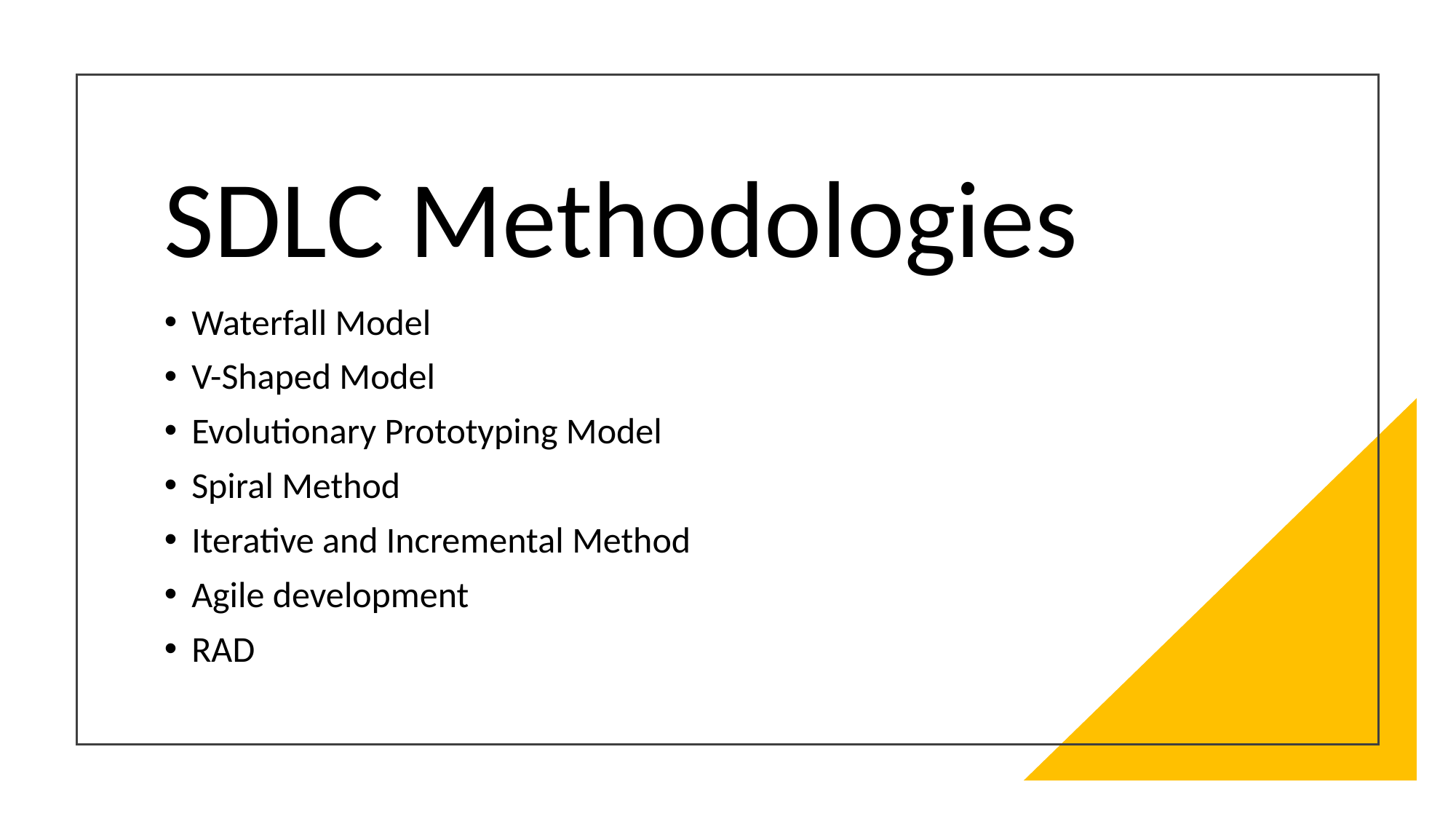

# SDLC Methodologies
Waterfall Model
V-Shaped Model
Evolutionary Prototyping Model
Spiral Method
Iterative and Incremental Method
Agile development
RAD